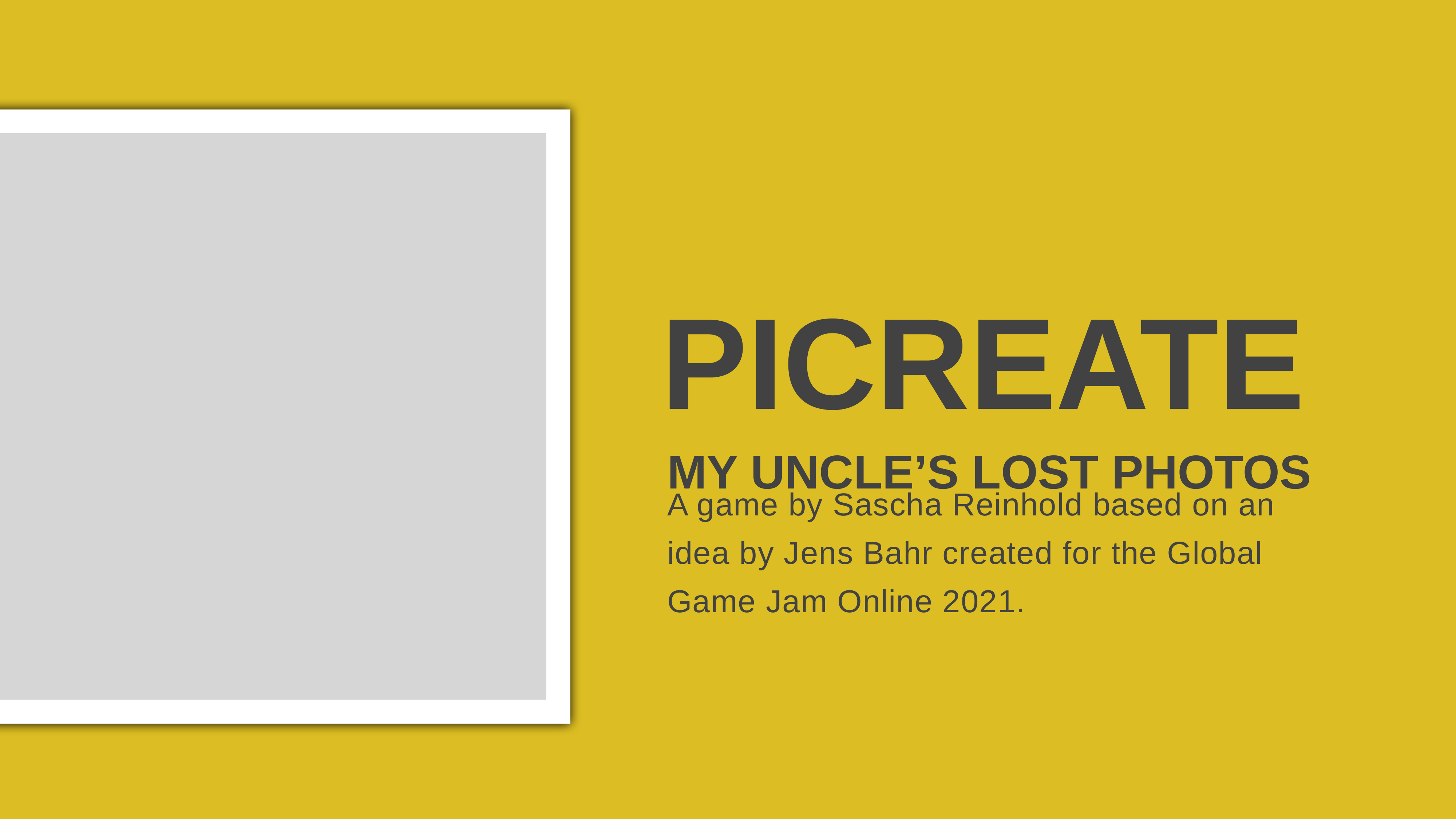

?
PICREATE
MY UNCLE’S LOST PHOTOS
A game by Sascha Reinhold based on an idea by Jens Bahr created for the Global Game Jam Online 2021.